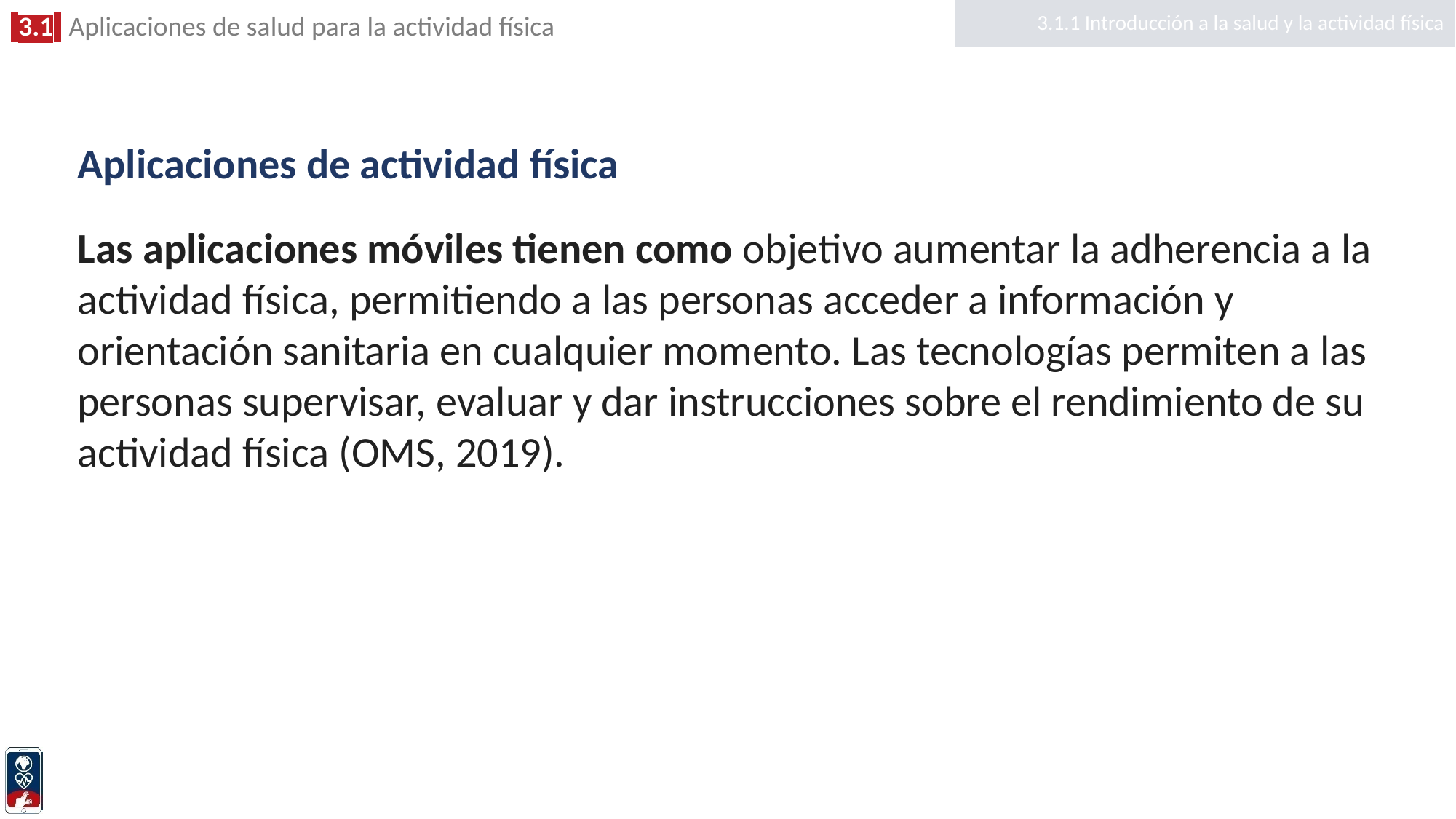

3.1.1 Introducción a la salud y la actividad física
# Aplicaciones de actividad física
Las aplicaciones móviles tienen como objetivo aumentar la adherencia a la actividad física, permitiendo a las personas acceder a información y orientación sanitaria en cualquier momento. Las tecnologías permiten a las personas supervisar, evaluar y dar instrucciones sobre el rendimiento de su actividad física (OMS, 2019).